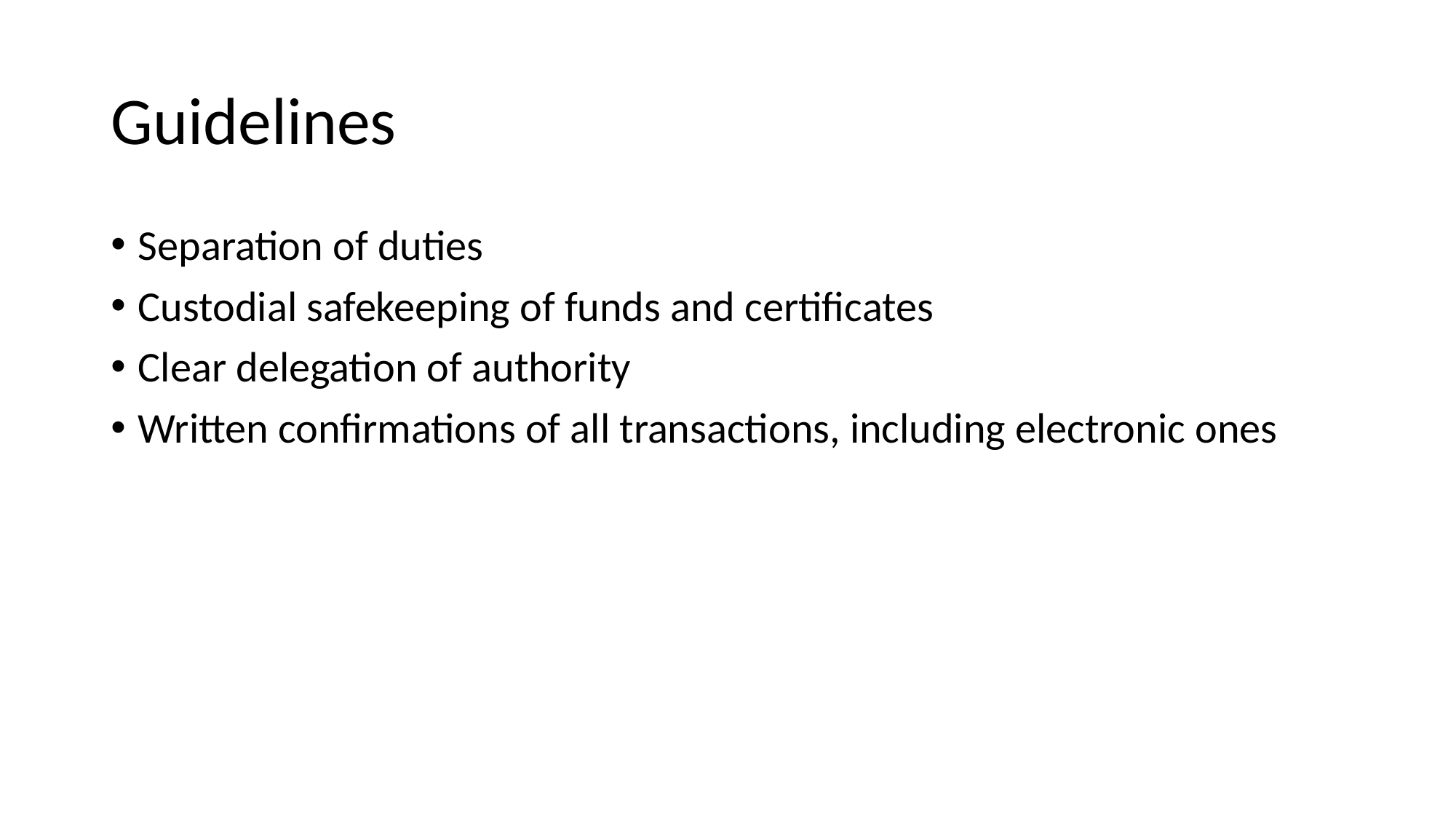

# Guidelines
Separation of duties
Custodial safekeeping of funds and certificates
Clear delegation of authority
Written confirmations of all transactions, including electronic ones